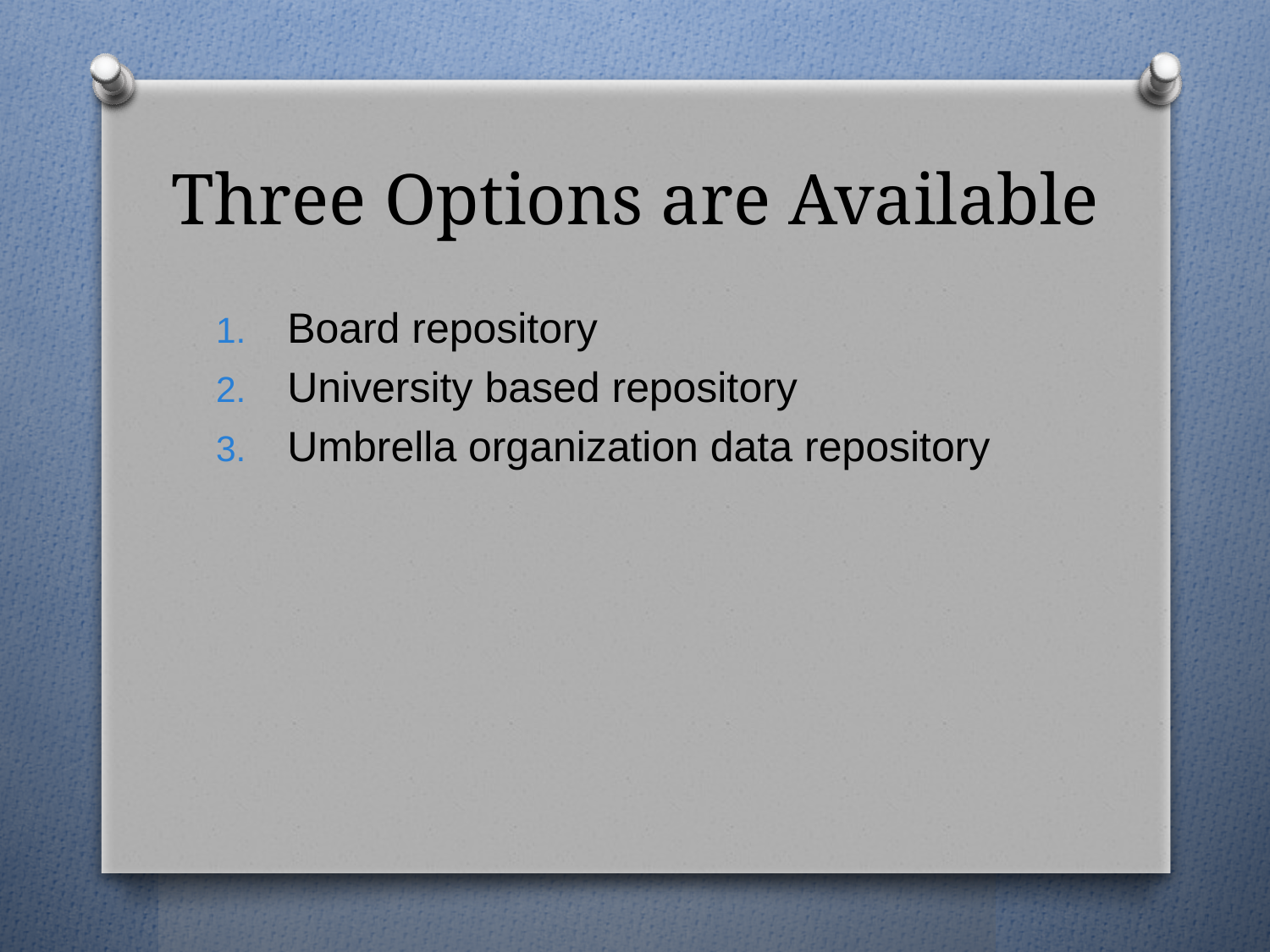

# Three Options are Available
Board repository
University based repository
Umbrella organization data repository